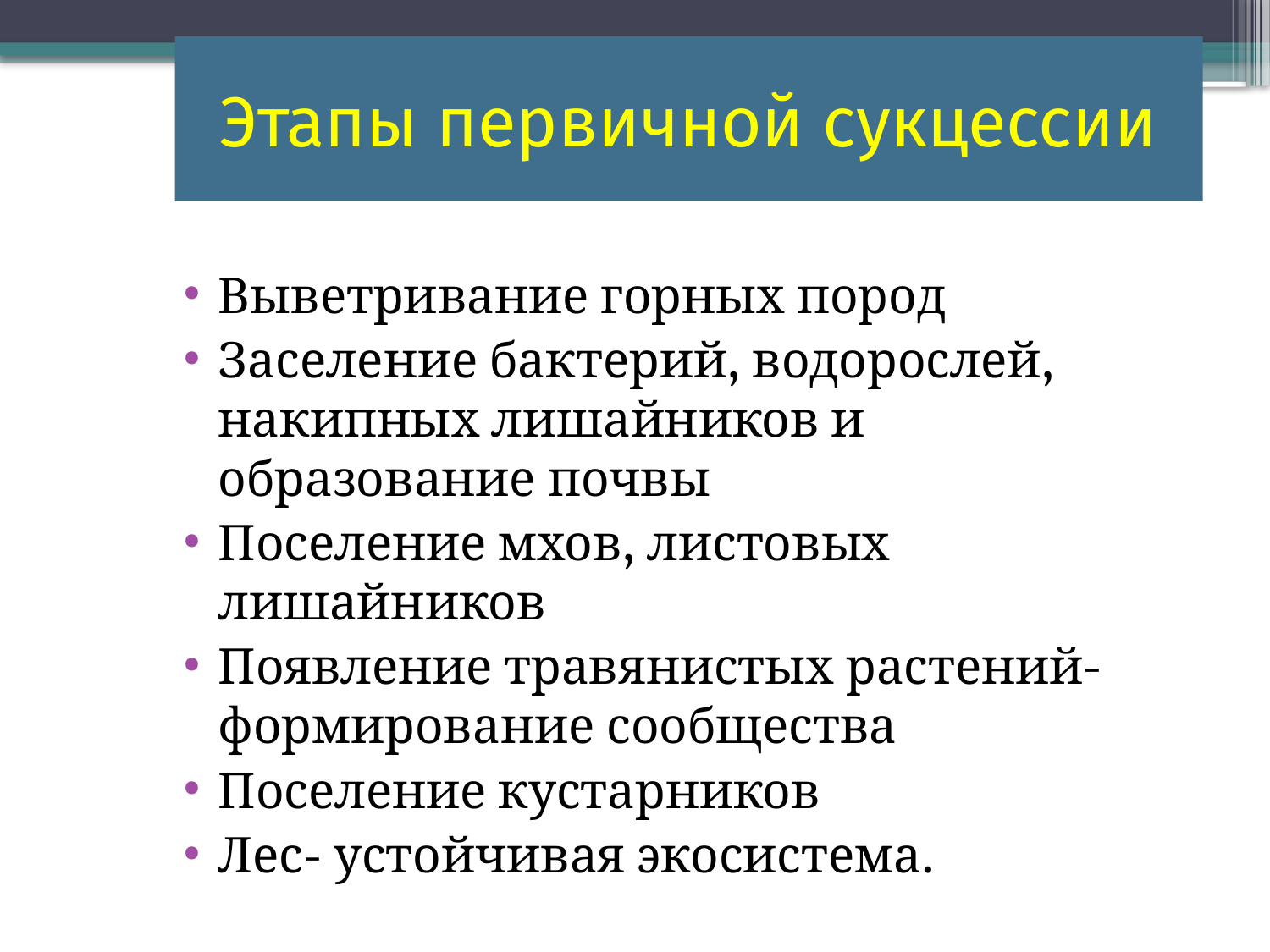

# Этапы первичной сукцессии
Выветривание горных пород
Заселение бактерий, водорослей, накипных лишайников и образование почвы
Поселение мхов, листовых лишайников
Появление травянистых растений- формирование сообщества
Поселение кустарников
Лес- устойчивая экосистема.